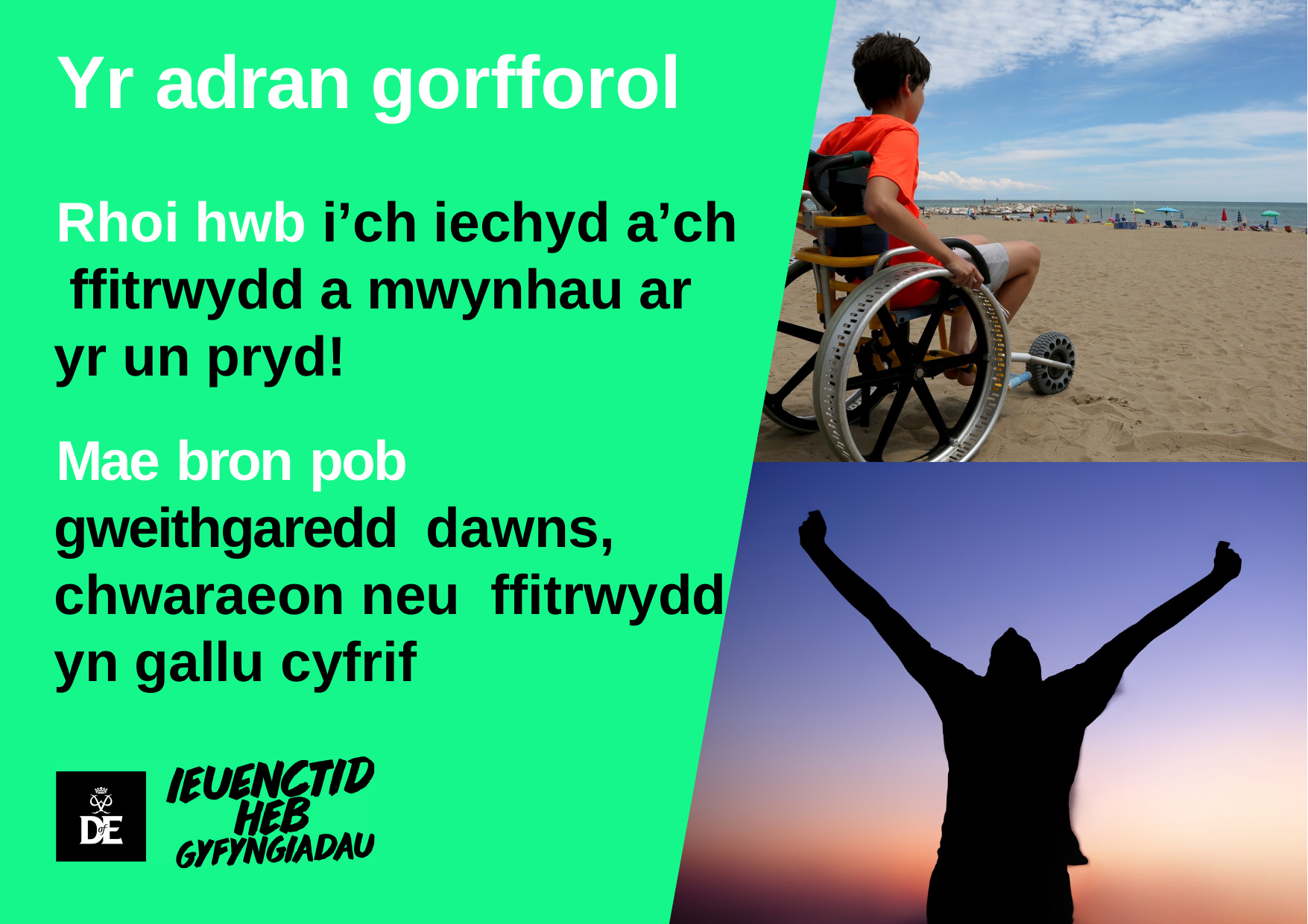

# Yr adran gorfforol
Rhoi hwb i’ch iechyd a’ch  fﬁtrwydd a mwynhau ar  yr un pryd!
Mae bron pob gweithgaredd  dawns, chwaraeon neu  fﬁtrwydd yn gallu cyfrif